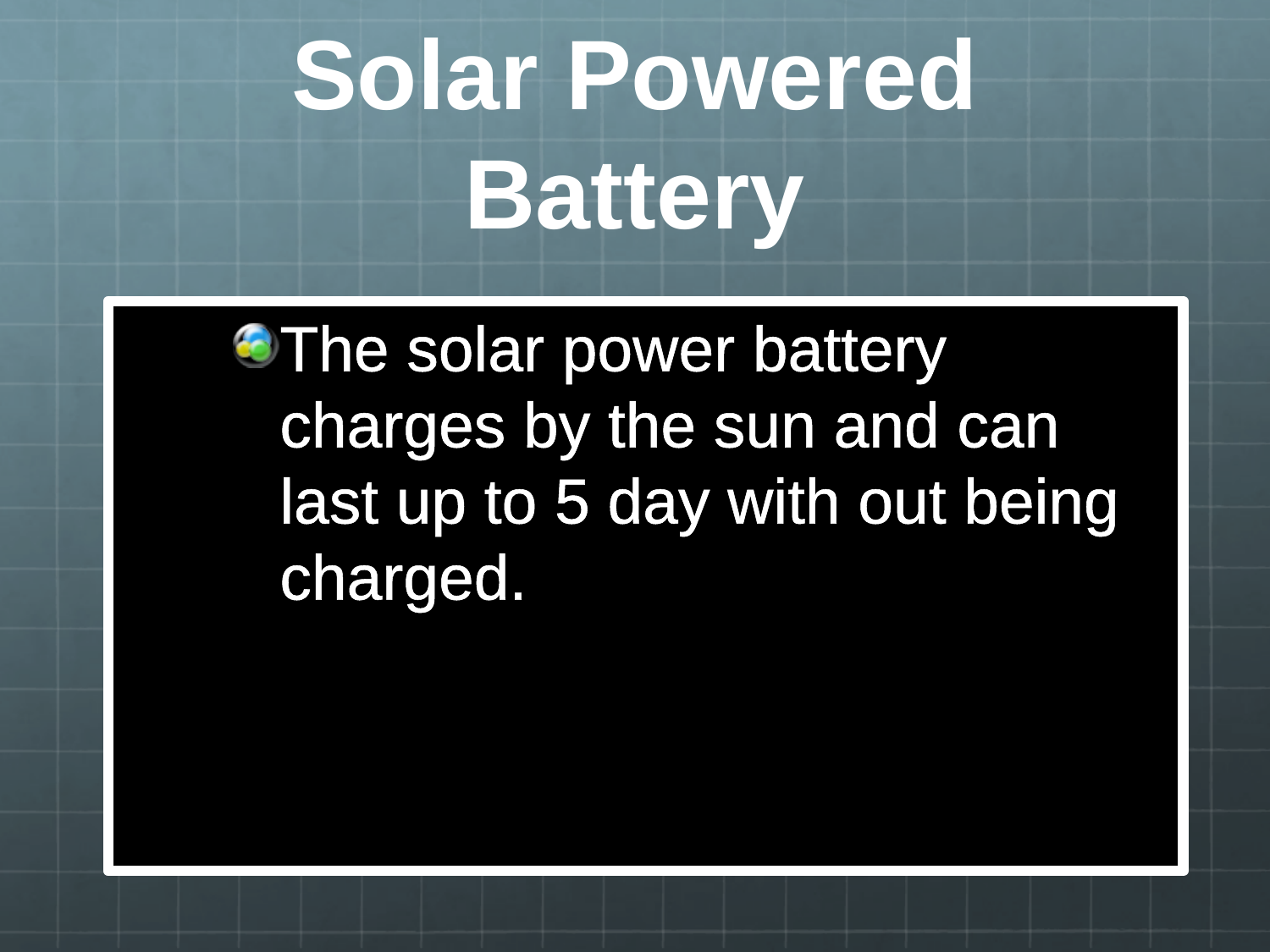

# Solar Powered Battery
The solar power battery charges by the sun and can last up to 5 day with out being charged.